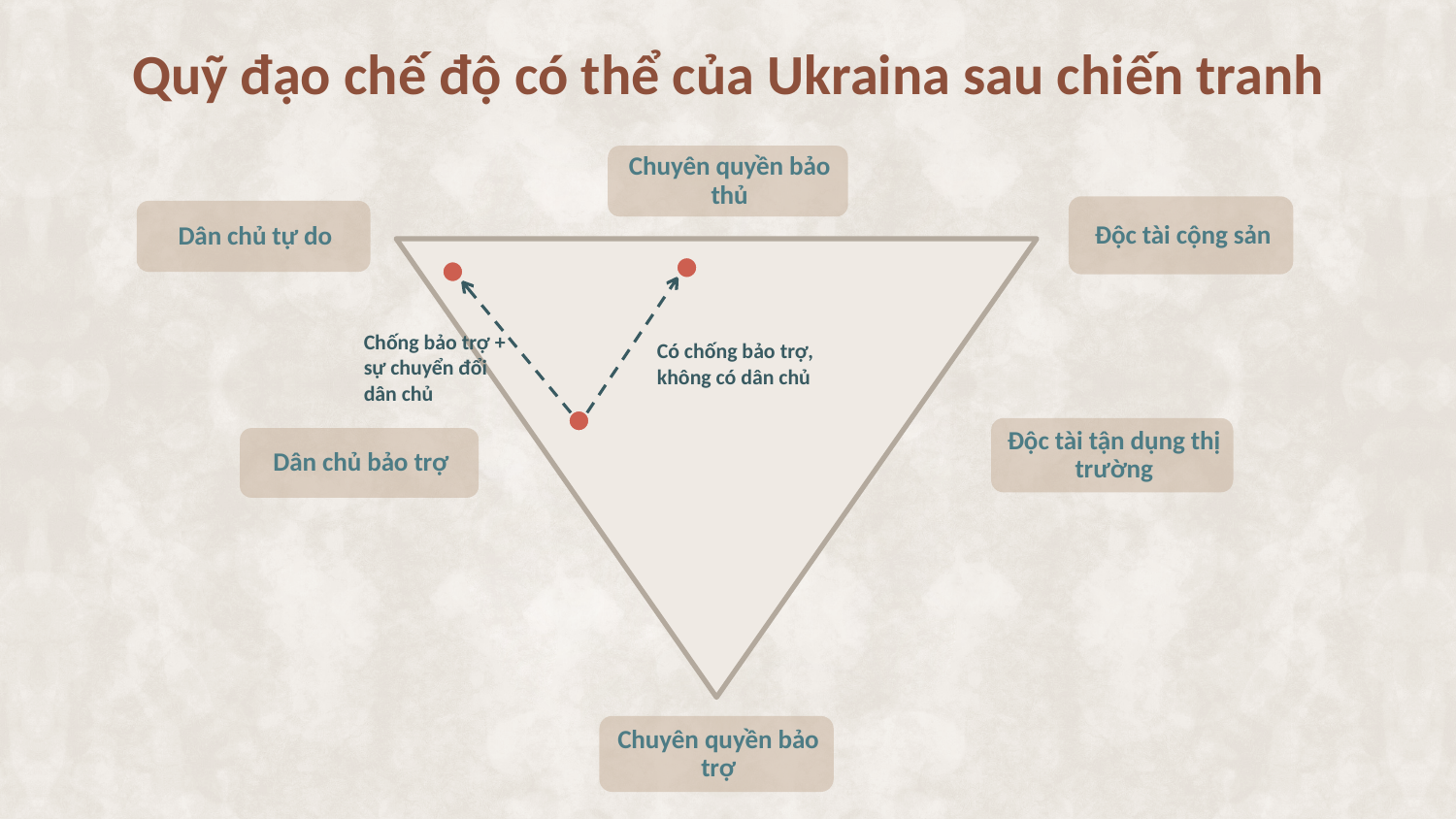

# Quỹ đạo chế độ có thể của Ukraina sau chiến tranh
Độc tài cộng sản
Dân chủ tự do
Chuyên quyền bảo trợ
Chuyên quyền bảo thủ
Độc tài tận dụng thị trường
Dân chủ bảo trợ

Chống bảo trợ + sự chuyển đổi dân chủ
Có chống bảo trợ, không có dân chủ